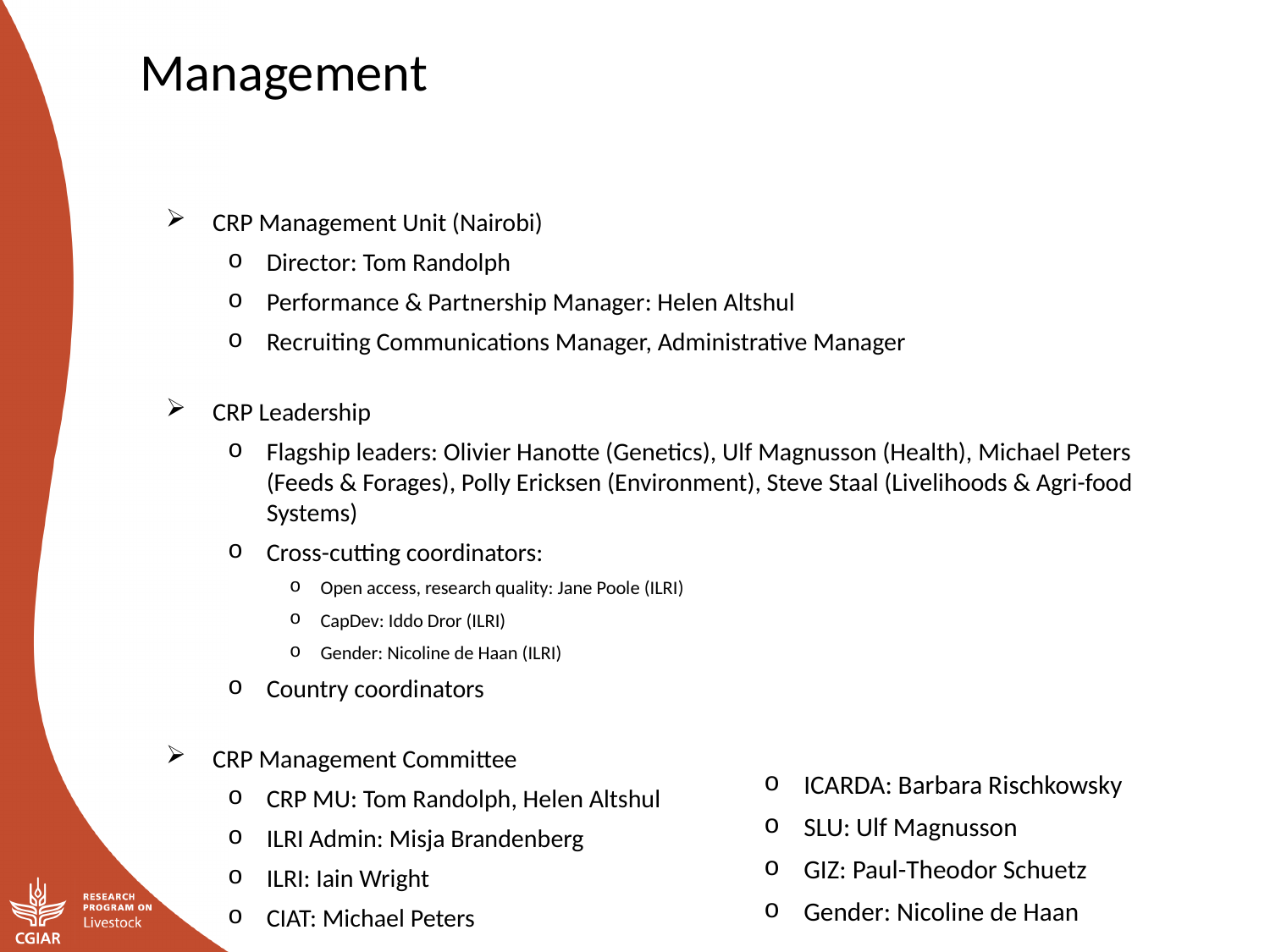

Management
CRP Management Unit (Nairobi)
Director: Tom Randolph
Performance & Partnership Manager: Helen Altshul
Recruiting Communications Manager, Administrative Manager
CRP Leadership
Flagship leaders: Olivier Hanotte (Genetics), Ulf Magnusson (Health), Michael Peters (Feeds & Forages), Polly Ericksen (Environment), Steve Staal (Livelihoods & Agri-food Systems)
Cross-cutting coordinators:
Open access, research quality: Jane Poole (ILRI)
CapDev: Iddo Dror (ILRI)
Gender: Nicoline de Haan (ILRI)
Country coordinators
CRP Management Committee
CRP MU: Tom Randolph, Helen Altshul
ILRI Admin: Misja Brandenberg
ILRI: Iain Wright
CIAT: Michael Peters

ICARDA: Barbara Rischkowsky
SLU: Ulf Magnusson
GIZ: Paul-Theodor Schuetz
Gender: Nicoline de Haan